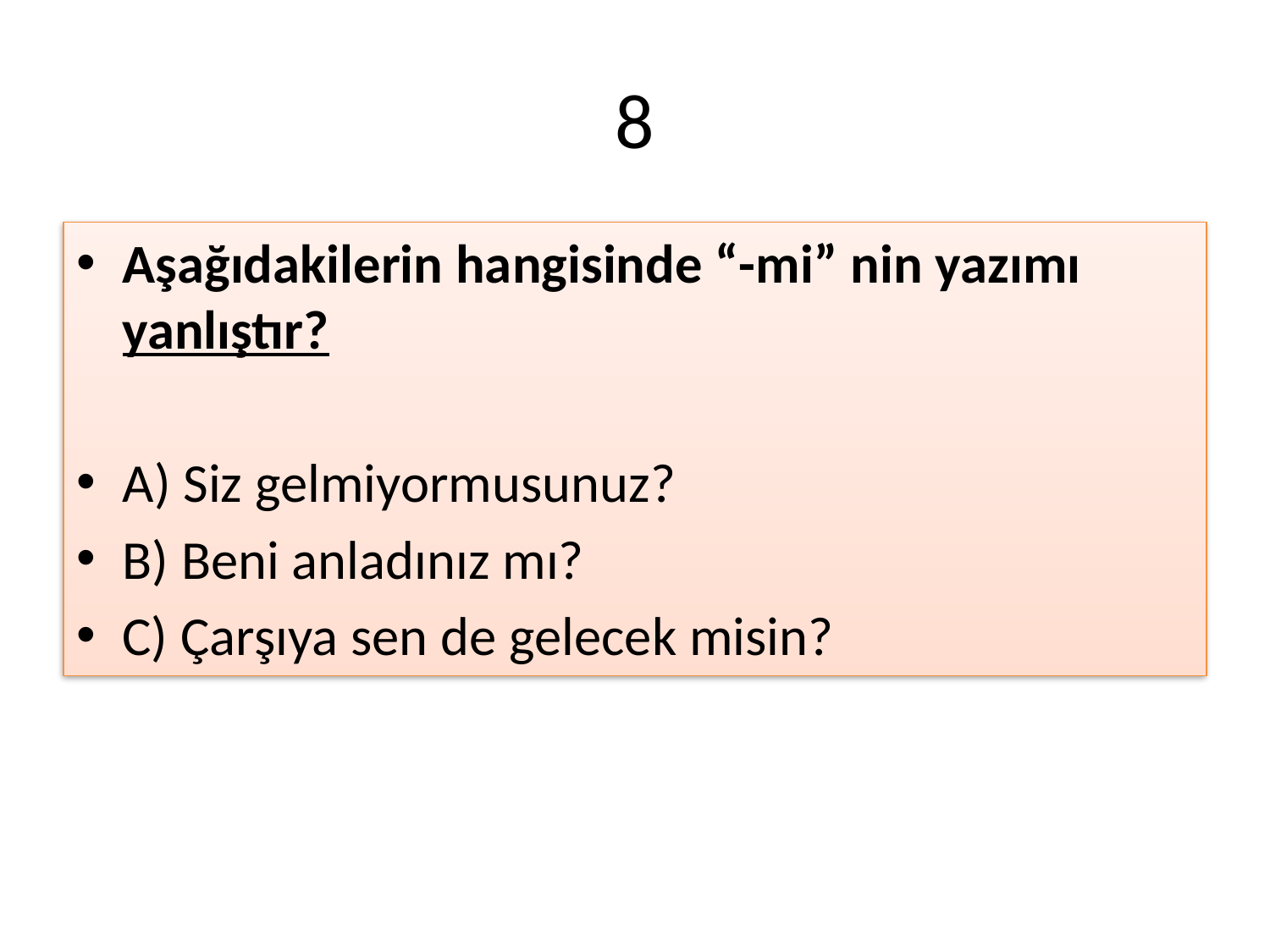

# 8
Aşağıdakilerin hangisinde “-mi” nin yazımı yanlıştır?

A) Siz gelmiyormusunuz?
B) Beni anladınız mı?
C) Çarşıya sen de gelecek misin?